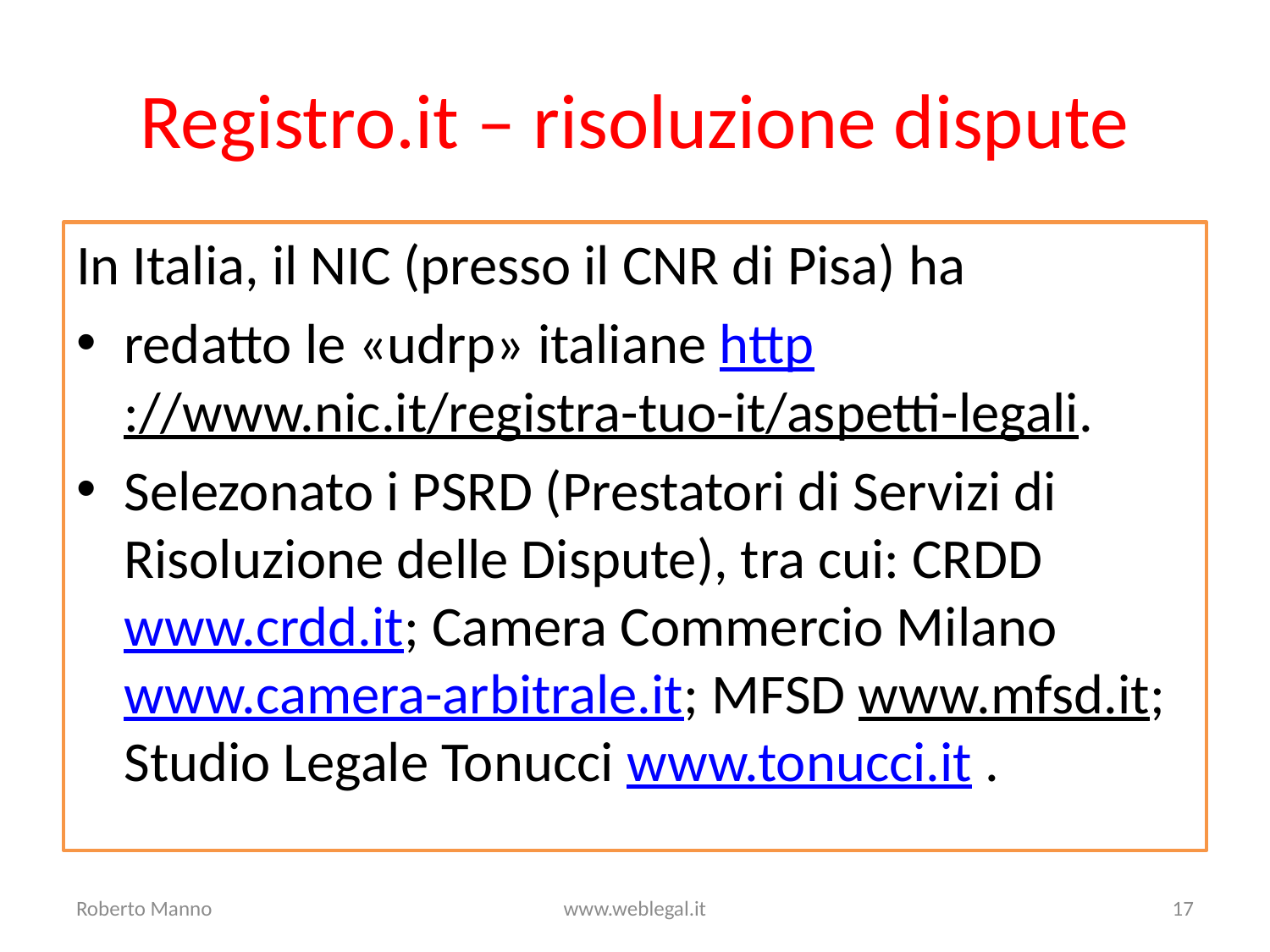

# Registro.it – risoluzione dispute
In Italia, il NIC (presso il CNR di Pisa) ha
redatto le «udrp» italiane http://www.nic.it/registra-tuo-it/aspetti-legali.
Selezonato i PSRD (Prestatori di Servizi di Risoluzione delle Dispute), tra cui: CRDD www.crdd.it; Camera Commercio Milano www.camera-arbitrale.it; MFSD www.mfsd.it; Studio Legale Tonucci www.tonucci.it .

Roberto Manno
www.weblegal.it
17